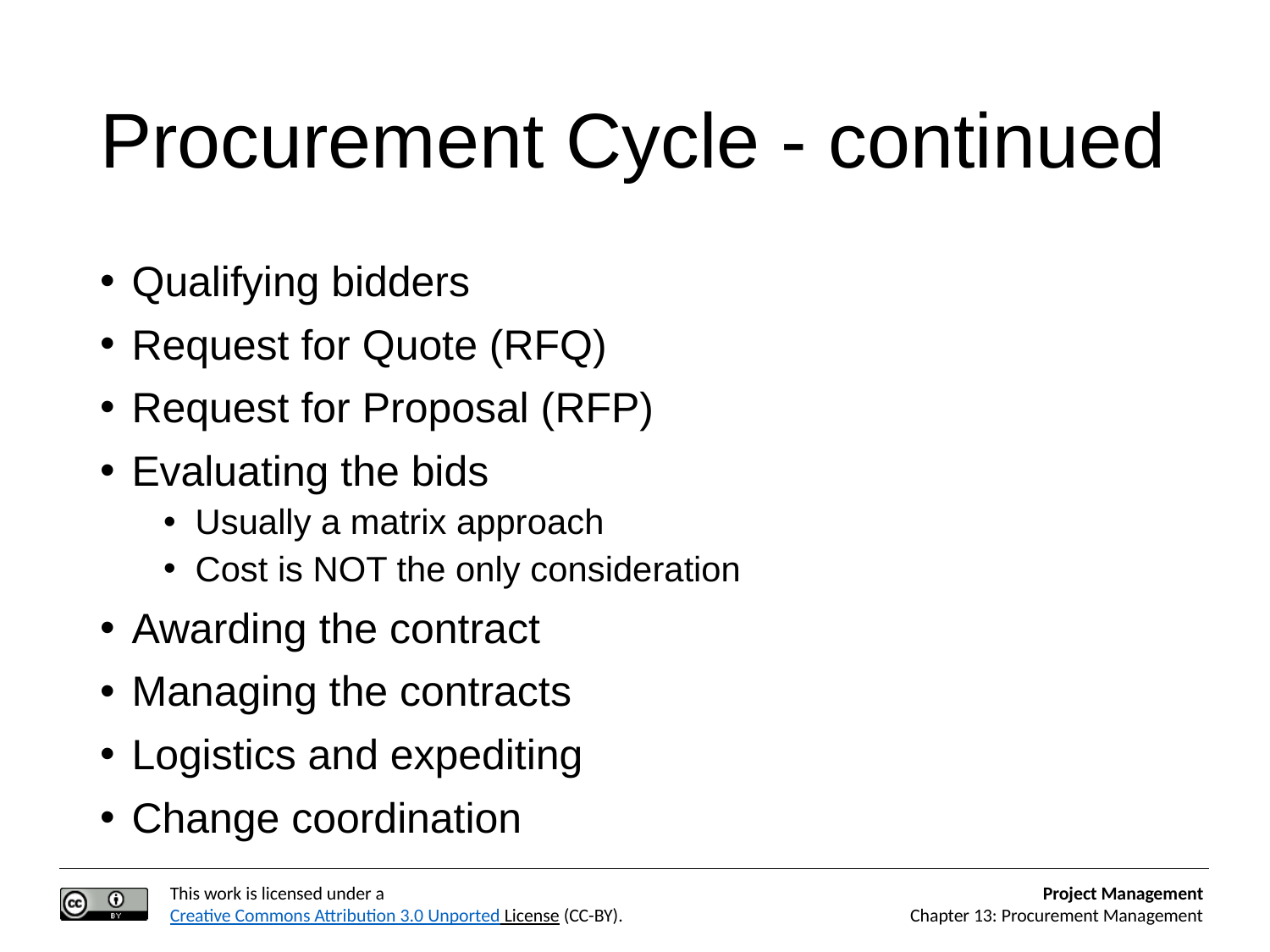

# Procurement Cycle - continued
Qualifying bidders
Request for Quote (RFQ)
Request for Proposal (RFP)
Evaluating the bids
Usually a matrix approach
Cost is NOT the only consideration
Awarding the contract
Managing the contracts
Logistics and expediting
Change coordination